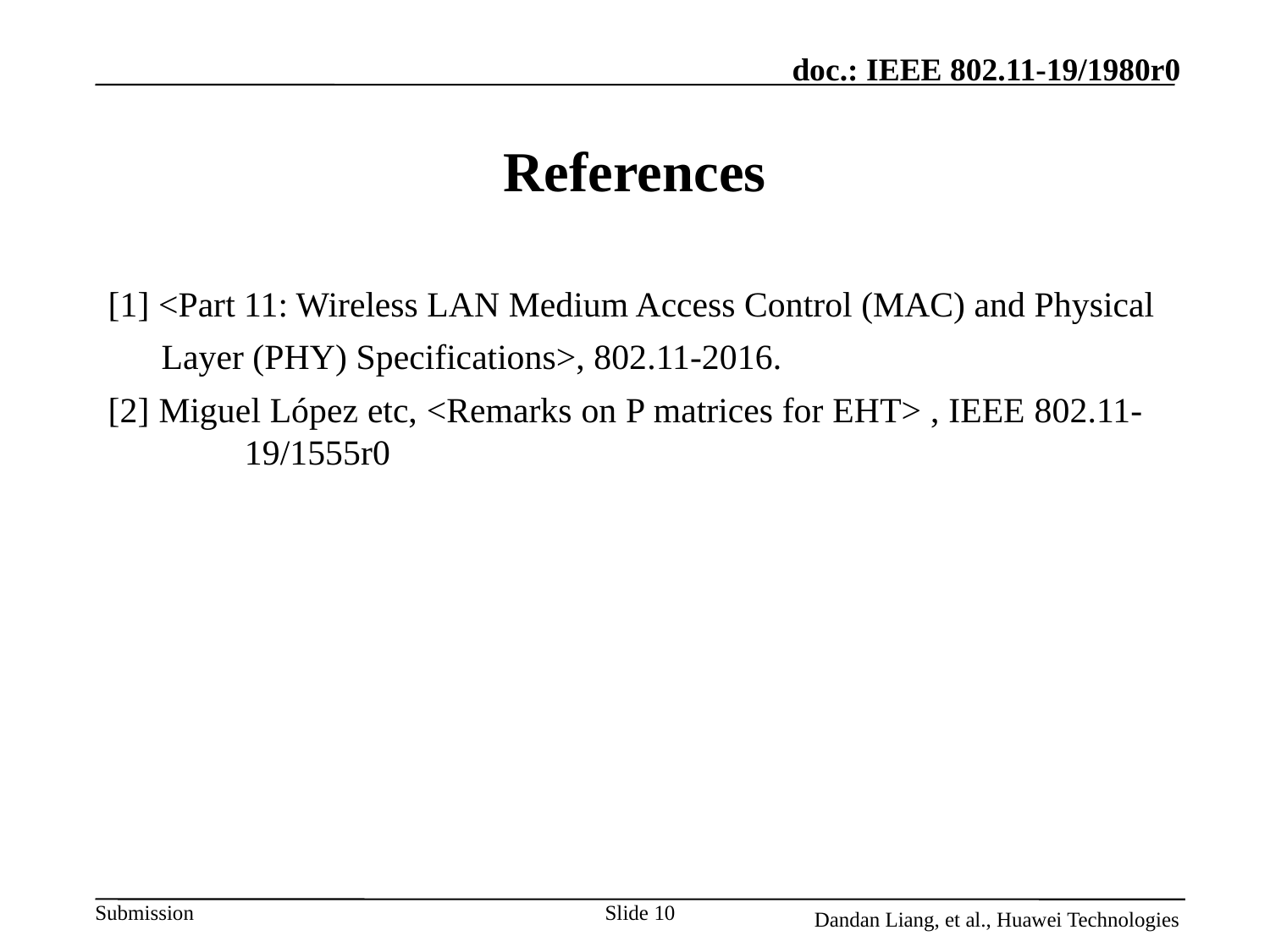

# References
[1] <Part 11: Wireless LAN Medium Access Control (MAC) and Physical
      Layer (PHY) Specifications>, 802.11-2016.
[2] Miguel López etc, <Remarks on P matrices for EHT> , IEEE 802.11-             19/1555r0

Slide 10